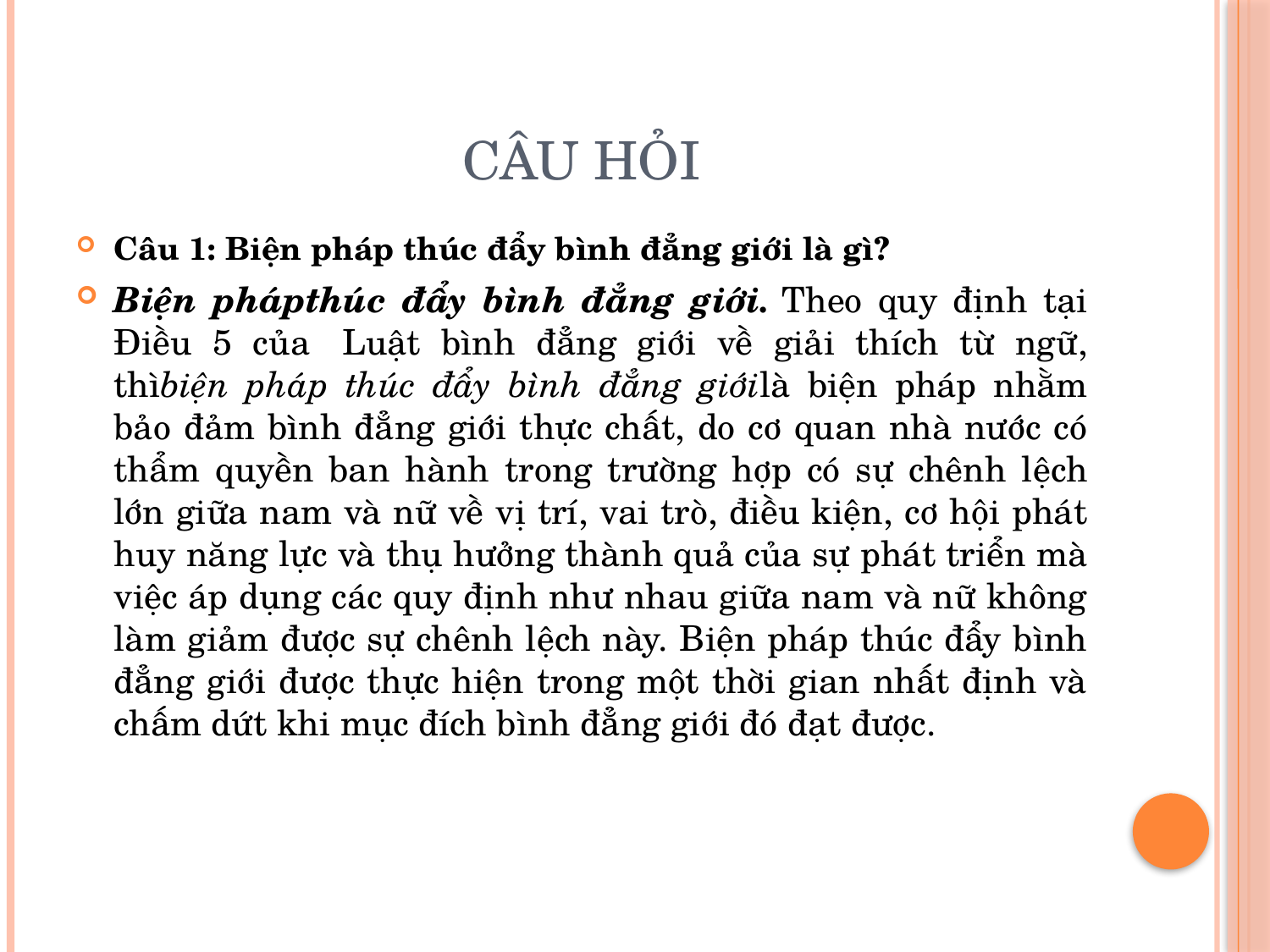

# Câu hỏi
Câu 1: Biện pháp thúc đẩy bình đẳng giới là gì?
Biện phápthúc đẩy bình đẳng giới. Theo quy định tại Điều 5 của  Luật bình đẳng giới về giải thích từ ngữ, thìbiện pháp thúc đẩy bình đẳng giớilà biện pháp nhằm bảo đảm bình đẳng giới thực chất, do cơ quan nhà nước có thẩm quyền ban hành trong trường hợp có sự chênh lệch lớn giữa nam và nữ về vị trí, vai trò, điều kiện, cơ hội phát huy năng lực và thụ hưởng thành quả của sự phát triển mà việc áp dụng các quy định như nhau giữa nam và nữ không làm giảm được sự chênh lệch này. Biện pháp thúc đẩy bình đẳng giới được thực hiện trong một thời gian nhất định và chấm dứt khi mục đích bình đẳng giới đó đạt được.